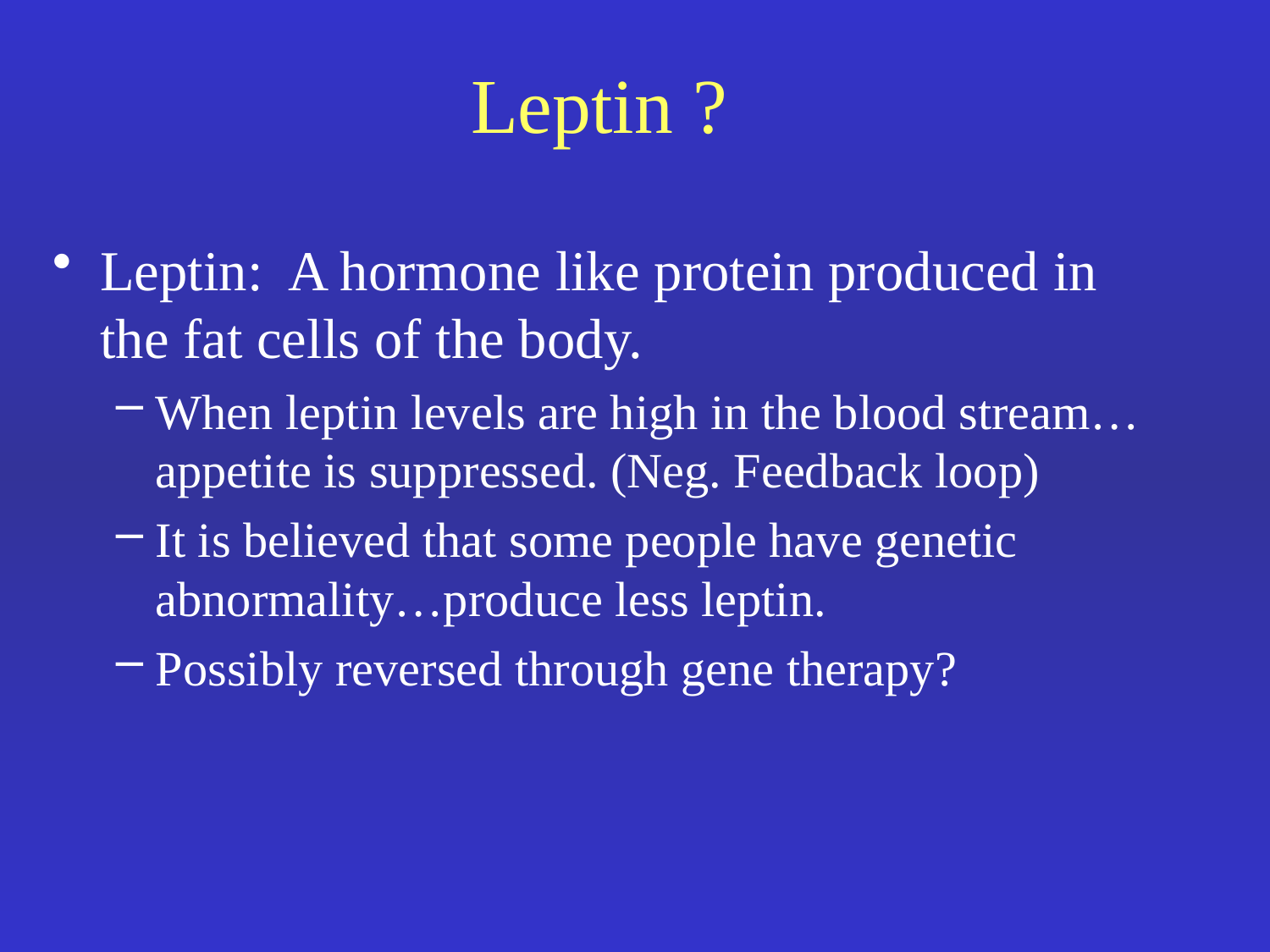

# Leptin ?
Leptin:  A hormone like protein produced in the fat cells of the body.
When leptin levels are high in the blood stream…appetite is suppressed. (Neg. Feedback loop)
It is believed that some people have genetic abnormality…produce less leptin.
Possibly reversed through gene therapy?